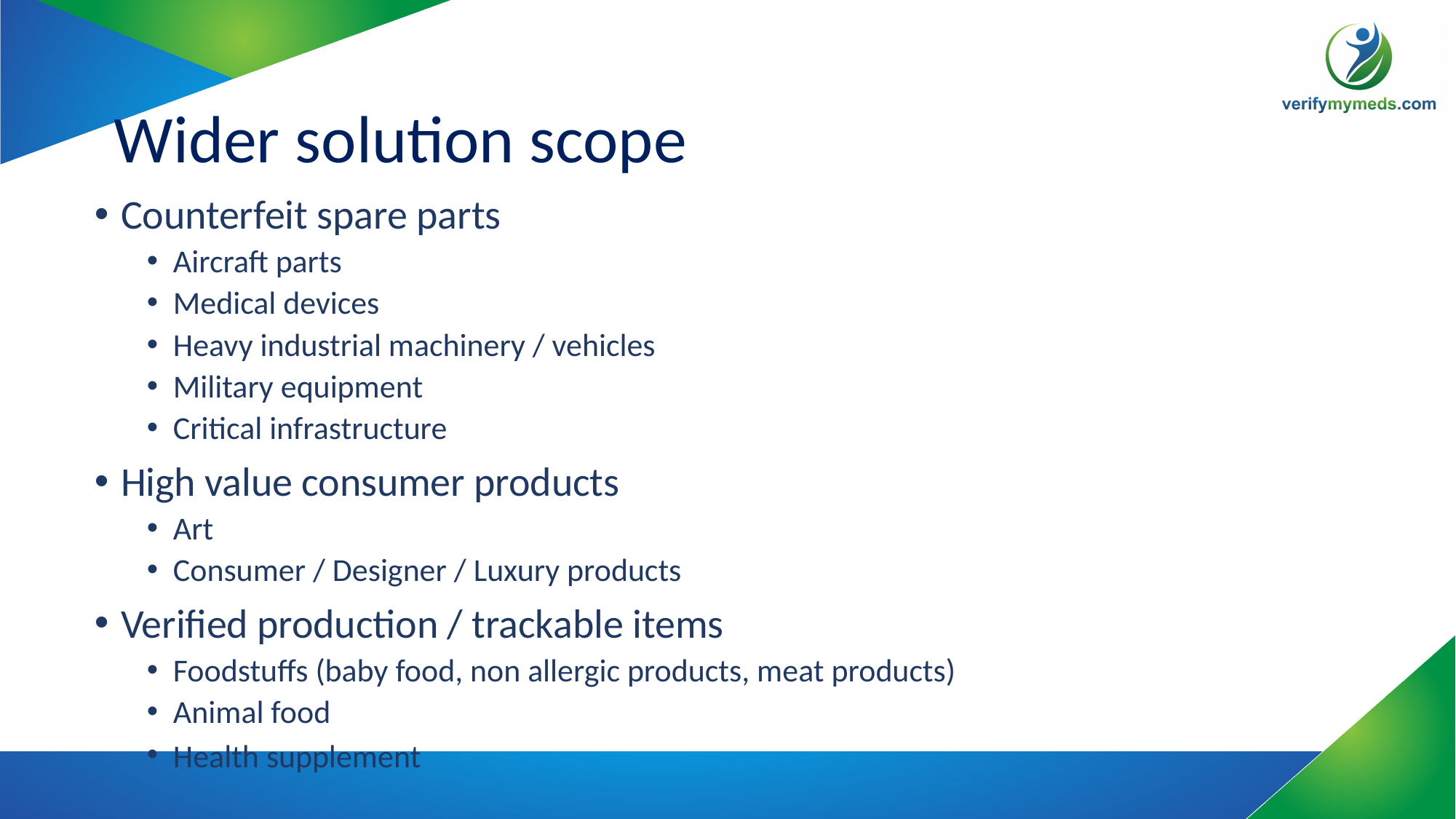

# Wider solution scope
Counterfeit spare parts
Aircraft parts
Medical devices
Heavy industrial machinery / vehicles
Military equipment
Critical infrastructure
High value consumer products
Art
Consumer / Designer / Luxury products
Verified production / trackable items
Foodstuffs (baby food, non allergic products, meat products)
Animal food
Health supplement